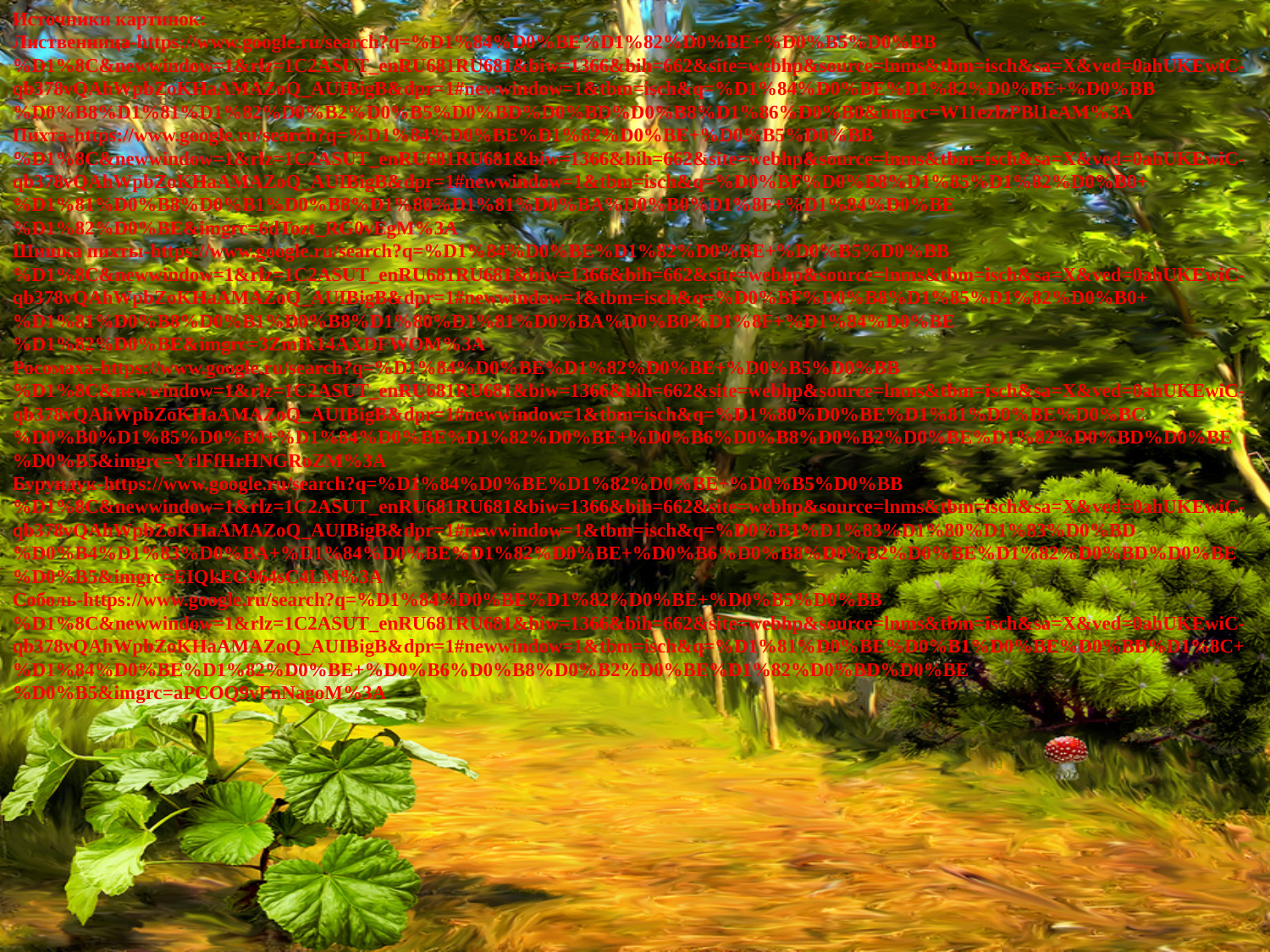

Источники картинок:
Лиственница-https://www.google.ru/search?q=%D1%84%D0%BE%D1%82%D0%BE+%D0%B5%D0%BB%D1%8C&newwindow=1&rlz=1C2ASUT_enRU681RU681&biw=1366&bih=662&site=webhp&source=lnms&tbm=isch&sa=X&ved=0ahUKEwiC-qb378vQAhWpbZoKHaAMAZoQ_AUIBigB&dpr=1#newwindow=1&tbm=isch&q=%D1%84%D0%BE%D1%82%D0%BE+%D0%BB%D0%B8%D1%81%D1%82%D0%B2%D0%B5%D0%BD%D0%BD%D0%B8%D1%86%D0%B0&imgrc=W11ezlzPBl1eAM%3A
Пихта-https://www.google.ru/search?q=%D1%84%D0%BE%D1%82%D0%BE+%D0%B5%D0%BB%D1%8C&newwindow=1&rlz=1C2ASUT_enRU681RU681&biw=1366&bih=662&site=webhp&source=lnms&tbm=isch&sa=X&ved=0ahUKEwiC-qb378vQAhWpbZoKHaAMAZoQ_AUIBigB&dpr=1#newwindow=1&tbm=isch&q=%D0%BF%D0%B8%D1%85%D1%82%D0%B0+%D1%81%D0%B8%D0%B1%D0%B8%D1%80%D1%81%D0%BA%D0%B0%D1%8F+%D1%84%D0%BE%D1%82%D0%BE&imgrc=6dTozt_RG0vEgM%3A
Шишка пихты-https://www.google.ru/search?q=%D1%84%D0%BE%D1%82%D0%BE+%D0%B5%D0%BB%D1%8C&newwindow=1&rlz=1C2ASUT_enRU681RU681&biw=1366&bih=662&site=webhp&source=lnms&tbm=isch&sa=X&ved=0ahUKEwiC-qb378vQAhWpbZoKHaAMAZoQ_AUIBigB&dpr=1#newwindow=1&tbm=isch&q=%D0%BF%D0%B8%D1%85%D1%82%D0%B0+%D1%81%D0%B8%D0%B1%D0%B8%D1%80%D1%81%D0%BA%D0%B0%D1%8F+%D1%84%D0%BE%D1%82%D0%BE&imgrc=3ZmIk14AXDFWOM%3A
Росомаха-https://www.google.ru/search?q=%D1%84%D0%BE%D1%82%D0%BE+%D0%B5%D0%BB%D1%8C&newwindow=1&rlz=1C2ASUT_enRU681RU681&biw=1366&bih=662&site=webhp&source=lnms&tbm=isch&sa=X&ved=0ahUKEwiC-qb378vQAhWpbZoKHaAMAZoQ_AUIBigB&dpr=1#newwindow=1&tbm=isch&q=%D1%80%D0%BE%D1%81%D0%BE%D0%BC%D0%B0%D1%85%D0%B0+%D1%84%D0%BE%D1%82%D0%BE+%D0%B6%D0%B8%D0%B2%D0%BE%D1%82%D0%BD%D0%BE%D0%B5&imgrc=YrlFfHrHNGRoZM%3A
Бурундук-https://www.google.ru/search?q=%D1%84%D0%BE%D1%82%D0%BE+%D0%B5%D0%BB%D1%8C&newwindow=1&rlz=1C2ASUT_enRU681RU681&biw=1366&bih=662&site=webhp&source=lnms&tbm=isch&sa=X&ved=0ahUKEwiC-qb378vQAhWpbZoKHaAMAZoQ_AUIBigB&dpr=1#newwindow=1&tbm=isch&q=%D0%B1%D1%83%D1%80%D1%83%D0%BD%D0%B4%D1%83%D0%BA+%D1%84%D0%BE%D1%82%D0%BE+%D0%B6%D0%B8%D0%B2%D0%BE%D1%82%D0%BD%D0%BE%D0%B5&imgrc=EIQkEG964sC4LM%3A
Соболь-https://www.google.ru/search?q=%D1%84%D0%BE%D1%82%D0%BE+%D0%B5%D0%BB%D1%8C&newwindow=1&rlz=1C2ASUT_enRU681RU681&biw=1366&bih=662&site=webhp&source=lnms&tbm=isch&sa=X&ved=0ahUKEwiC-qb378vQAhWpbZoKHaAMAZoQ_AUIBigB&dpr=1#newwindow=1&tbm=isch&q=%D1%81%D0%BE%D0%B1%D0%BE%D0%BB%D1%8C+%D1%84%D0%BE%D1%82%D0%BE+%D0%B6%D0%B8%D0%B2%D0%BE%D1%82%D0%BD%D0%BE%D0%B5&imgrc=aPCOQ9vFnNagoM%3A